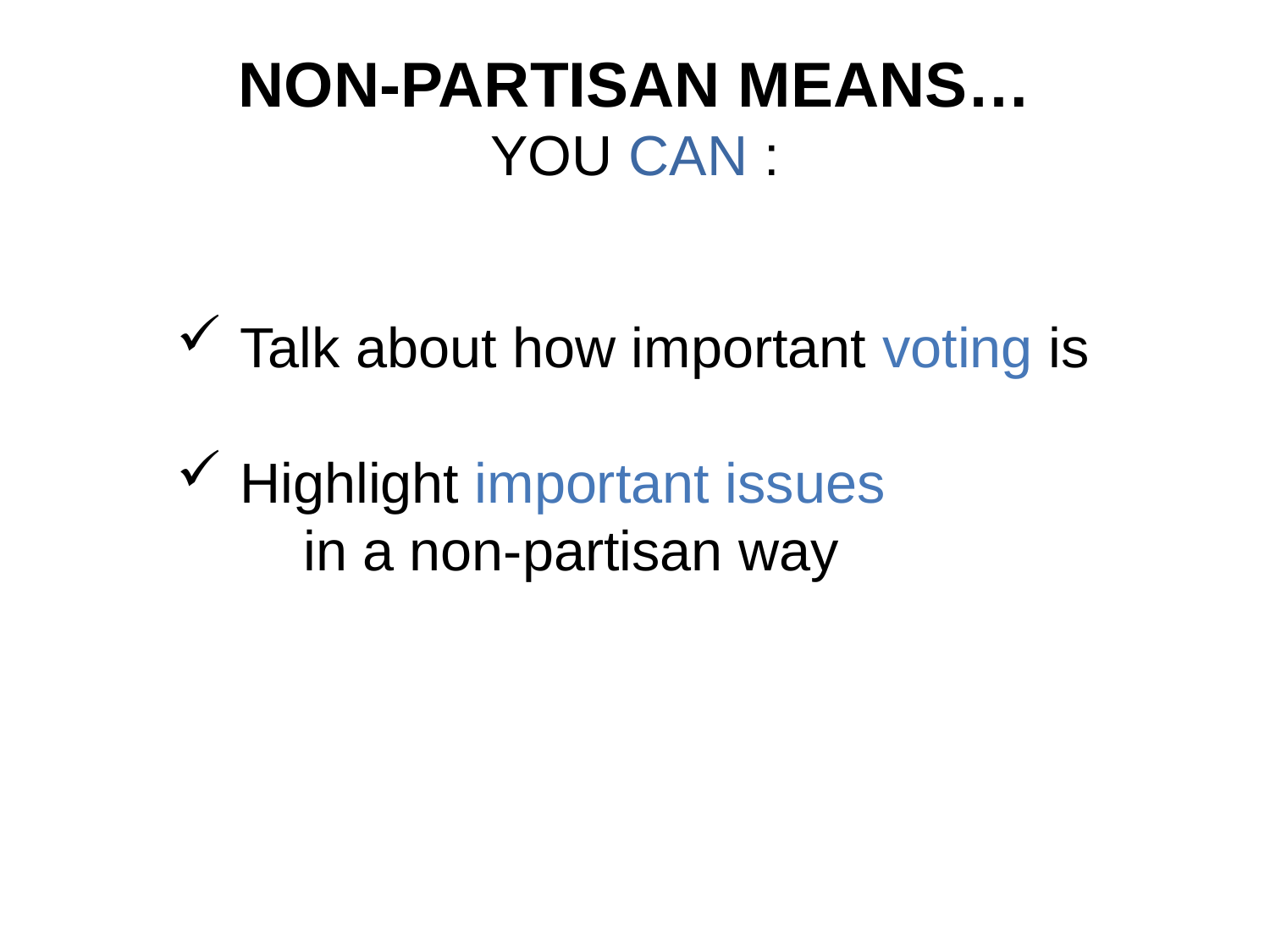

Non-partisan Means…
YOU CAN :

Talk about how important voting is

Highlight important issues
	in a non-partisan way